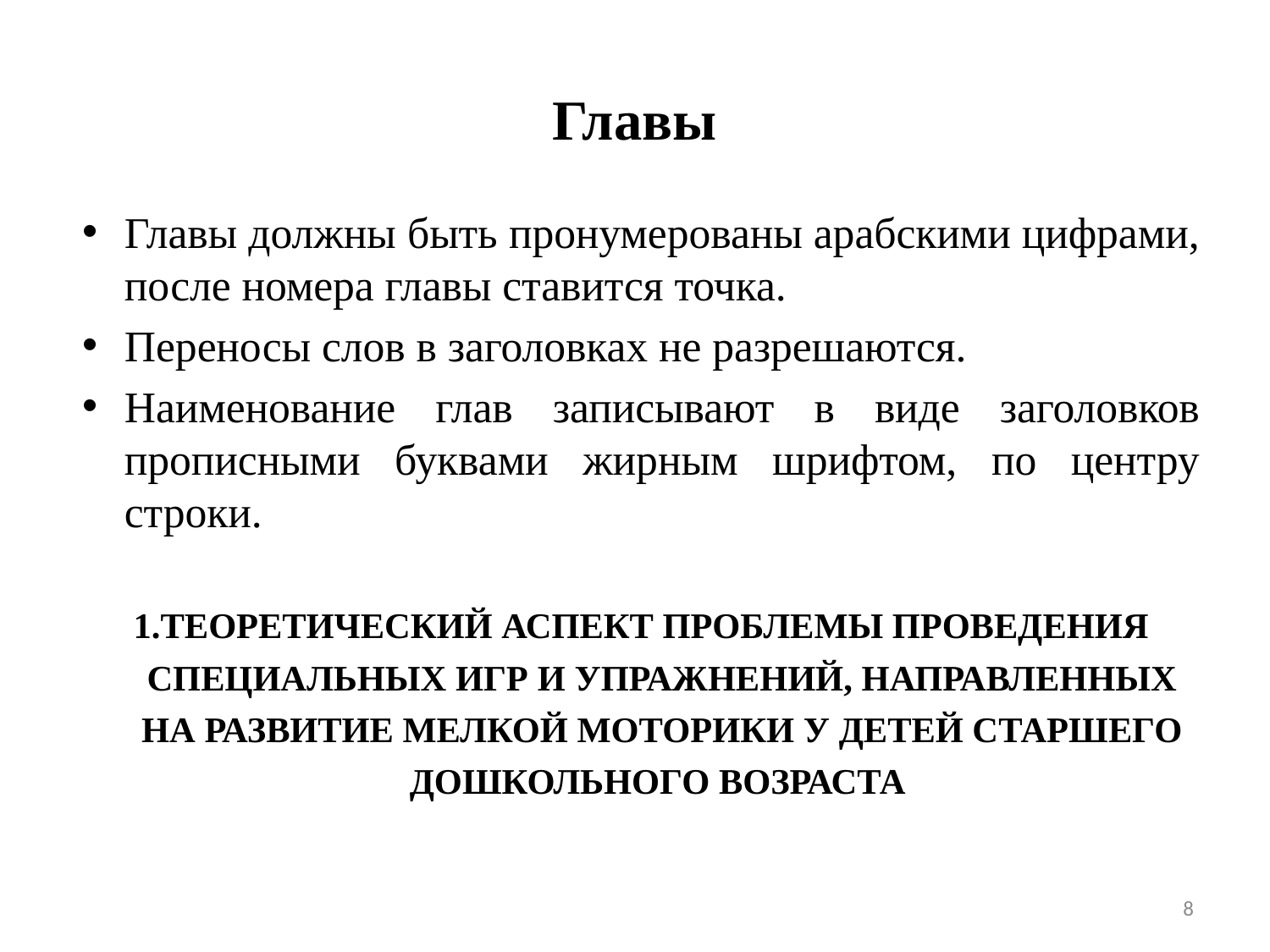

# Главы
Главы должны быть пронумерованы арабскими цифрами, после номера главы ставится точка.
Переносы слов в заголовках не разрешаются.
Наименование глав записывают в виде заголовков прописными буквами жирным шрифтом, по центру строки.

1.ТЕОРЕТИЧЕСКИЙ АСПЕКТ ПРОБЛЕМЫ ПРОВЕДЕНИЯ СПЕЦИАЛЬНЫХ ИГР И УПРАЖНЕНИЙ, НАПРАВЛЕННЫХ НА РАЗВИТИЕ МЕЛКОЙ МОТОРИКИ У ДЕТЕЙ СТАРШЕГО ДОШКОЛЬНОГО ВОЗРАСТА

8